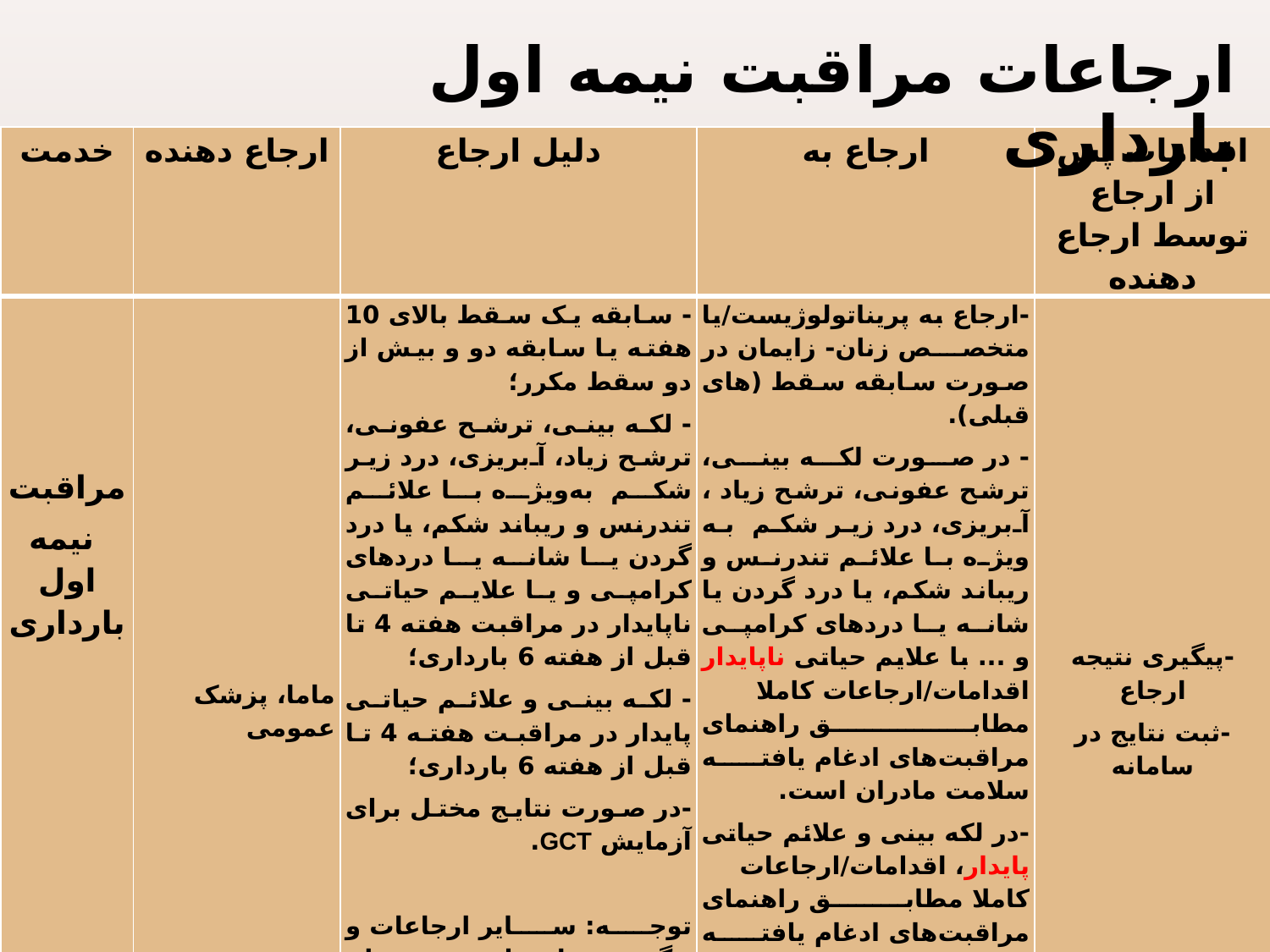

ارجاعات مراقبت نیمه اول بارداری
| خدمت | ارجاع دهنده | دلیل ارجاع | ارجاع به | اقدامات پس از ارجاع توسط ارجاع دهنده |
| --- | --- | --- | --- | --- |
| مراقبت نیمه اول بارداری | ماما، پزشک عمومی | - سابقه یک سقط بالای 10 هفته یا سابقه دو و بیش از دو سقط مکرر؛ - لکه بینی، ترشح عفونی، ترشح زیاد، آبریزی، درد زیر شکم به‌ویژه با علائم تندرنس و ریباند شکم، یا درد گردن یا شانه یا دردهای کرامپی و یا علایم حیاتی ناپایدار در مراقبت هفته 4 تا قبل از هفته 6 بارداری؛ - لکه بینی و علائم حیاتی پایدار در مراقبت هفته 4 تا قبل از هفته 6 بارداری؛ -در صورت نتایج مختل برای آزمایش GCT.   توجه: سایر ارجاعات و پیگیری‌ها در این سطح مطابق راهنمای مراقبت‌های ادغام یافته سلامت مادران | -ارجاع به پریناتولوژیست/یا متخصص زنان- زایمان در صورت سابقه سقط (های قبلی). - در صورت لکه بینی، ترشح عفونی، ترشح زیاد ، آبریزی، درد زیر شکم به ویژه با علائم تندرنس و ریباند شکم، یا درد گردن یا شانه یا دردهای کرامپی و ... با علایم حیاتی ناپایدار اقدامات/ارجاعات کاملا مطابق راهنمای مراقبت‌های ادغام یافته سلامت مادران است. -در لکه بینی و علائم حیاتی پایدار، اقدامات/ارجاعات کاملا مطابق راهنمای مراقبت‌های ادغام یافته سلامت مادران است. -در موارد نتایج مختل آزمایش GCT ارجاع غیر فوری به متخصص زنان یا داخلی- غدد. | -پیگیری نتیجه ارجاع -ثبت نتایج در سامانه |